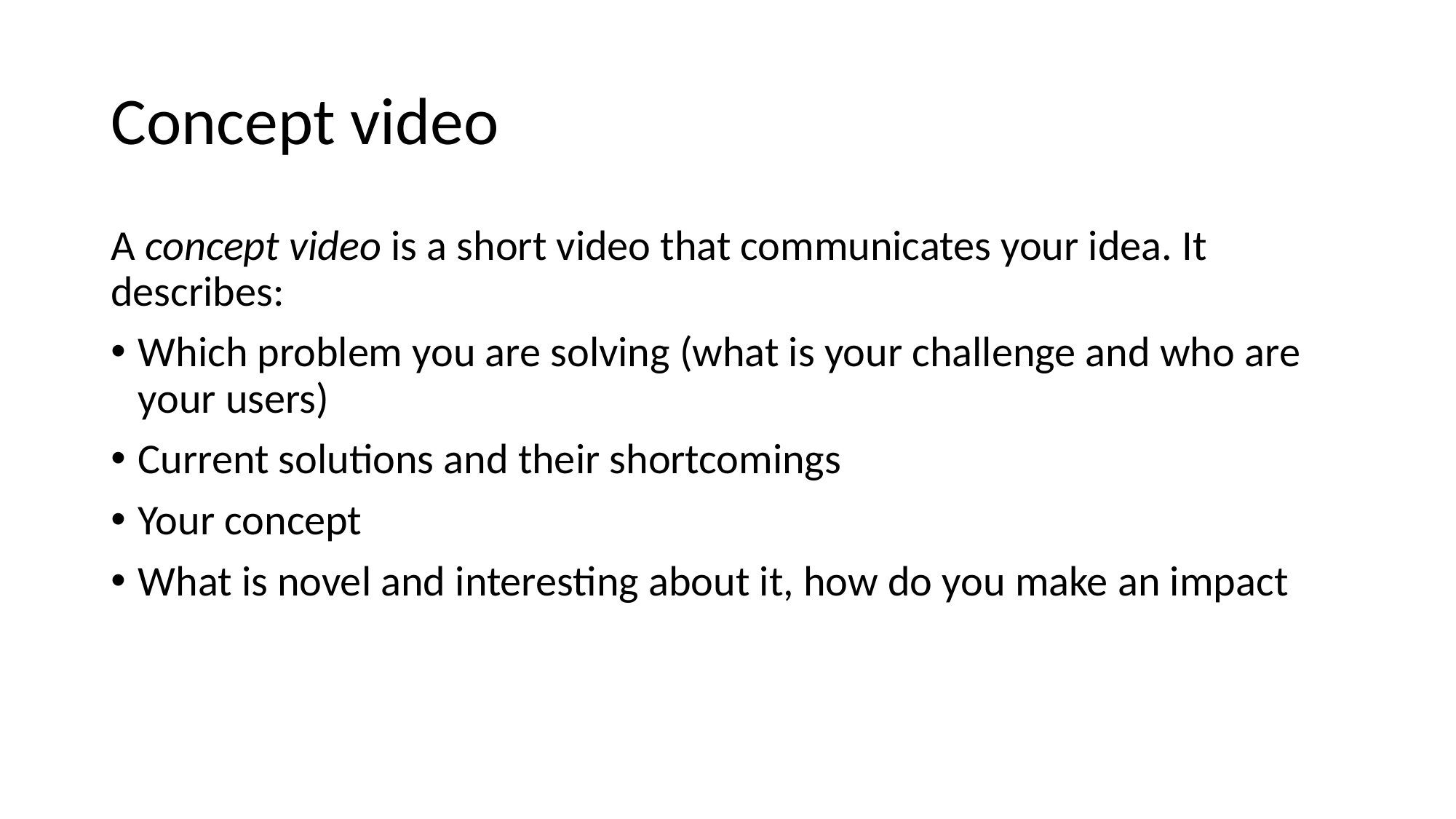

# Concept video
A concept video is a short video that communicates your idea. It describes:
Which problem you are solving (what is your challenge and who are your users)
Current solutions and their shortcomings
Your concept
What is novel and interesting about it, how do you make an impact